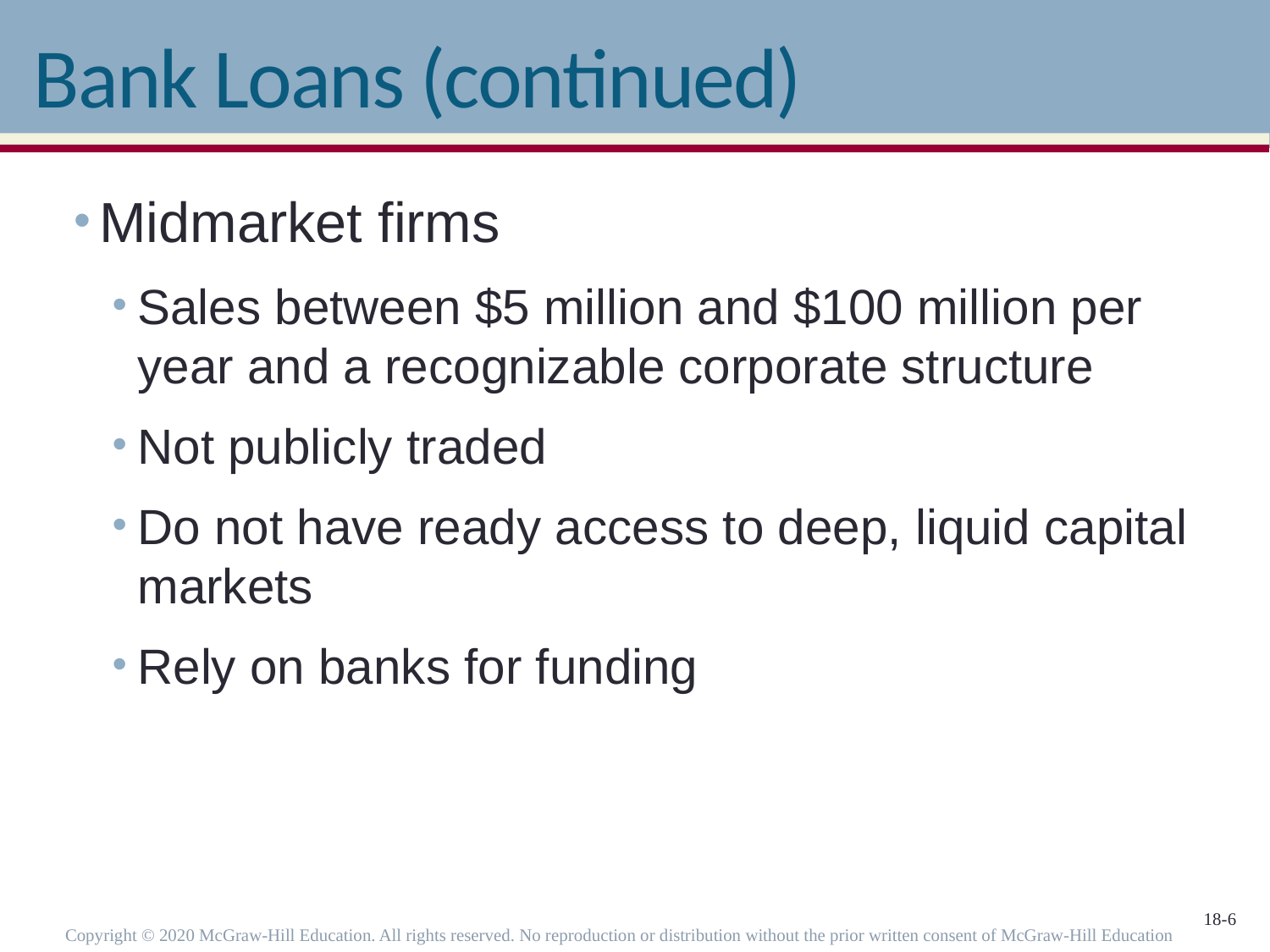

# Bank Loans (continued)
Midmarket firms
Sales between $5 million and $100 million per year and a recognizable corporate structure
Not publicly traded
Do not have ready access to deep, liquid capital markets
Rely on banks for funding
Copyright © 2020 McGraw-Hill Education. All rights reserved. No reproduction or distribution without the prior written consent of McGraw-Hill Education